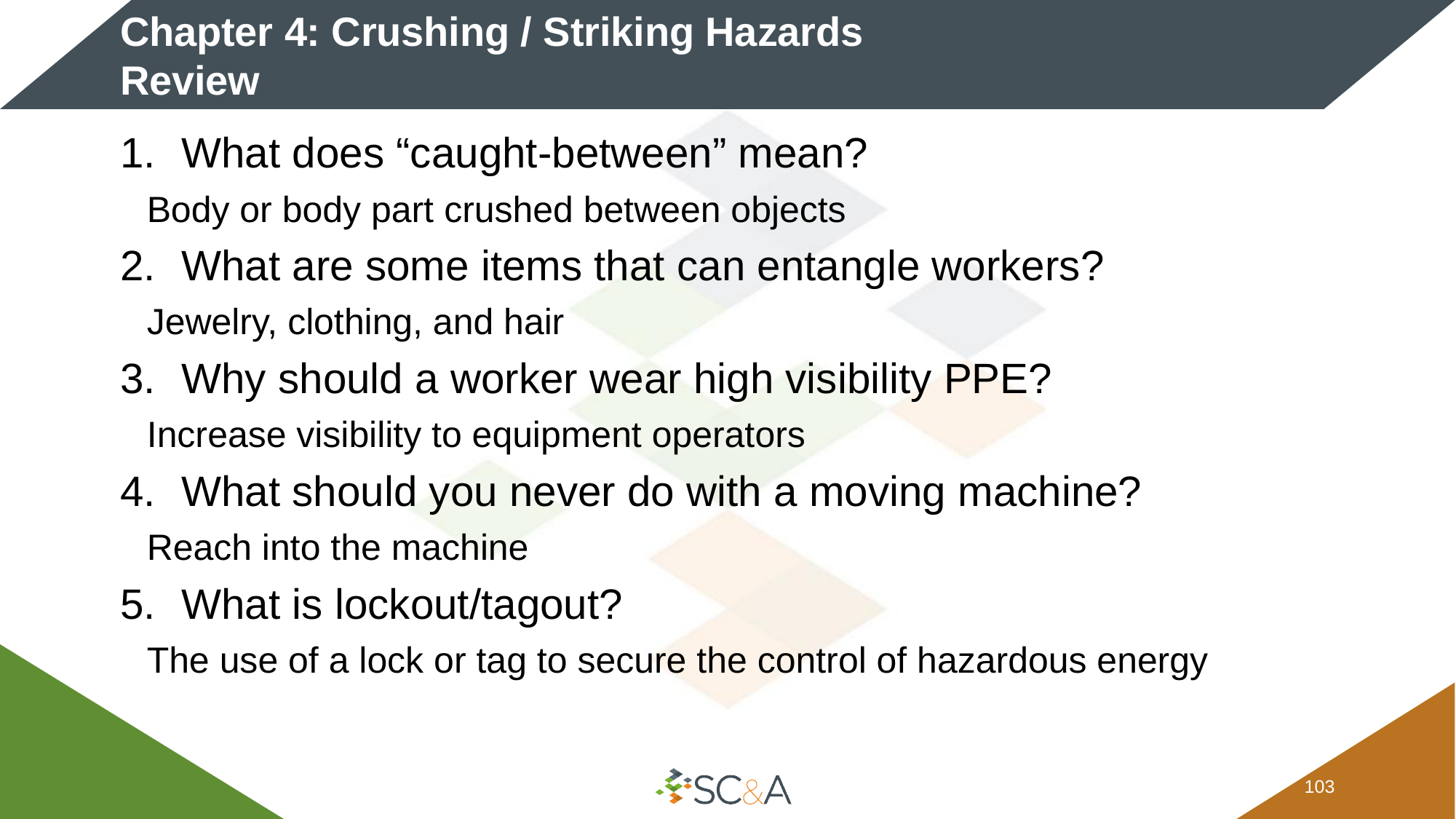

# Chapter 4: Crushing / Striking Hazards Review
What does “caught-between” mean?
Body or body part crushed between objects
What are some items that can entangle workers?
Jewelry, clothing, and hair
Why should a worker wear high visibility PPE?
Increase visibility to equipment operators
What should you never do with a moving machine?
Reach into the machine
What is lockout/tagout?
The use of a lock or tag to secure the control of hazardous energy
103